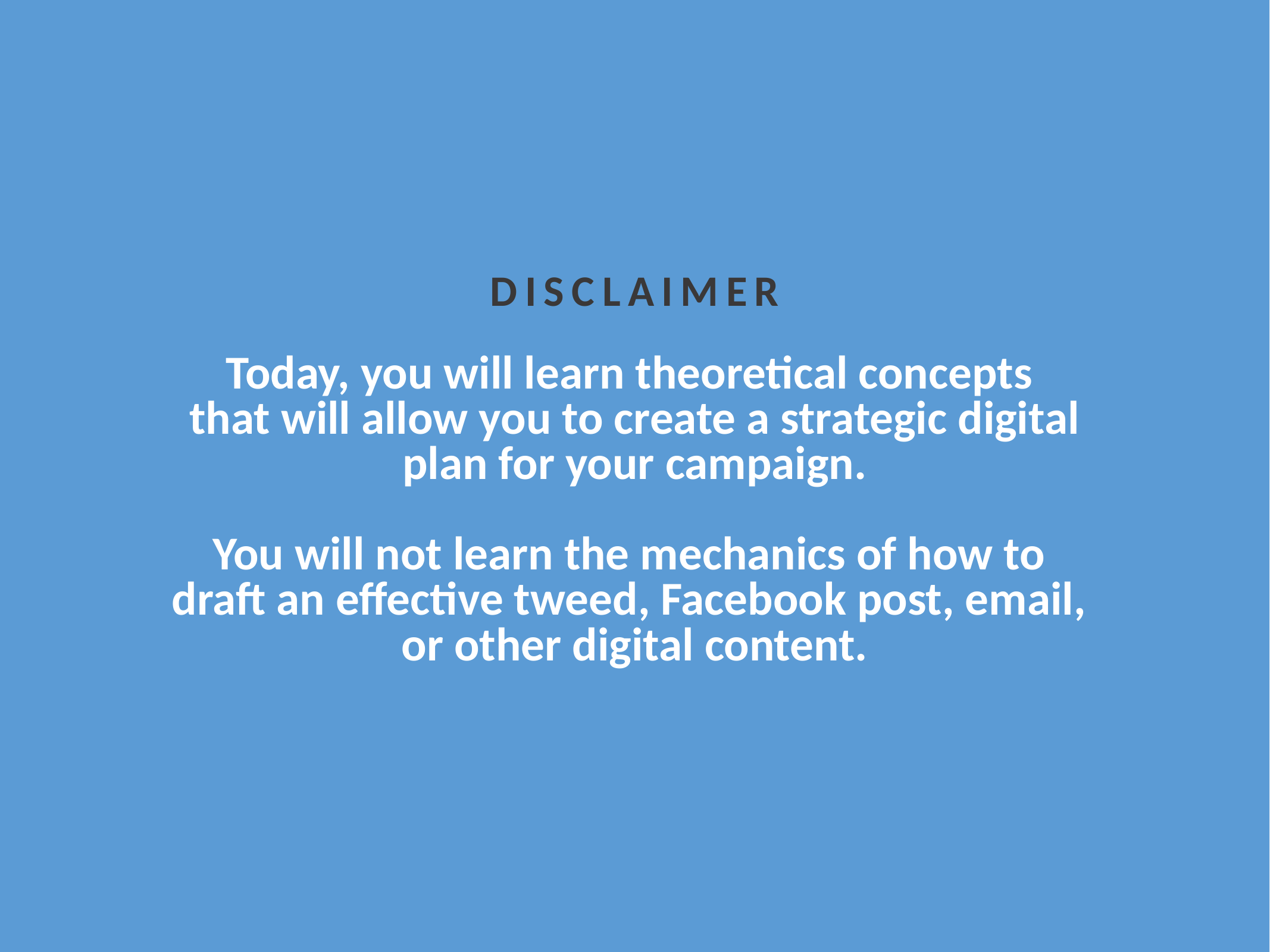

DISCLAIMER
Today, you will learn theoretical concepts
that will allow you to create a strategic digital plan for your campaign.

You will not learn the mechanics of how to
draft an effective tweed, Facebook post, email,
or other digital content.